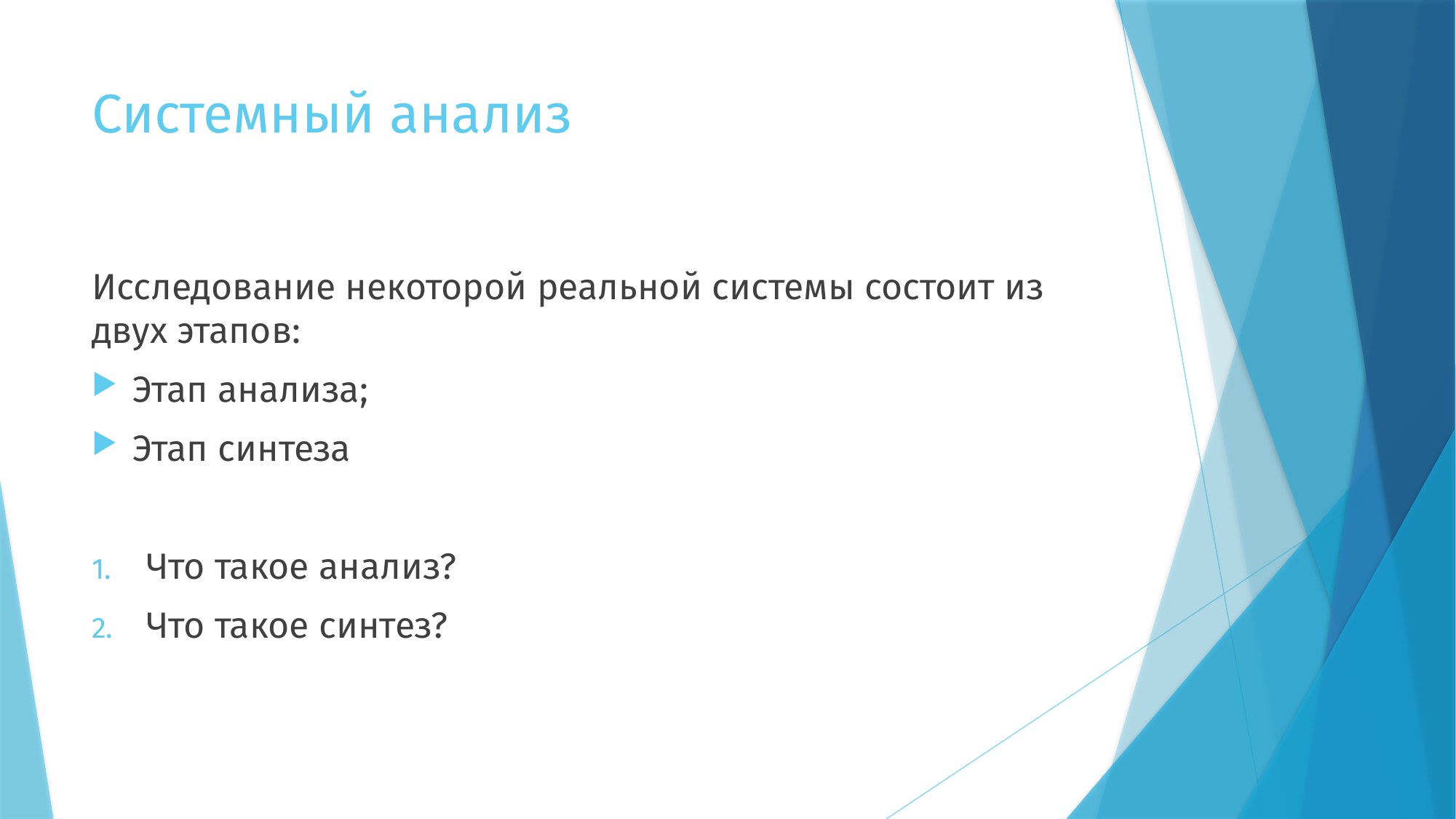

# Системный анализ
Исследование некоторой реальной системы состоит из двух этапов:
Этап анализа;
Этап синтеза

Что такое анализ?
Что такое синтез?